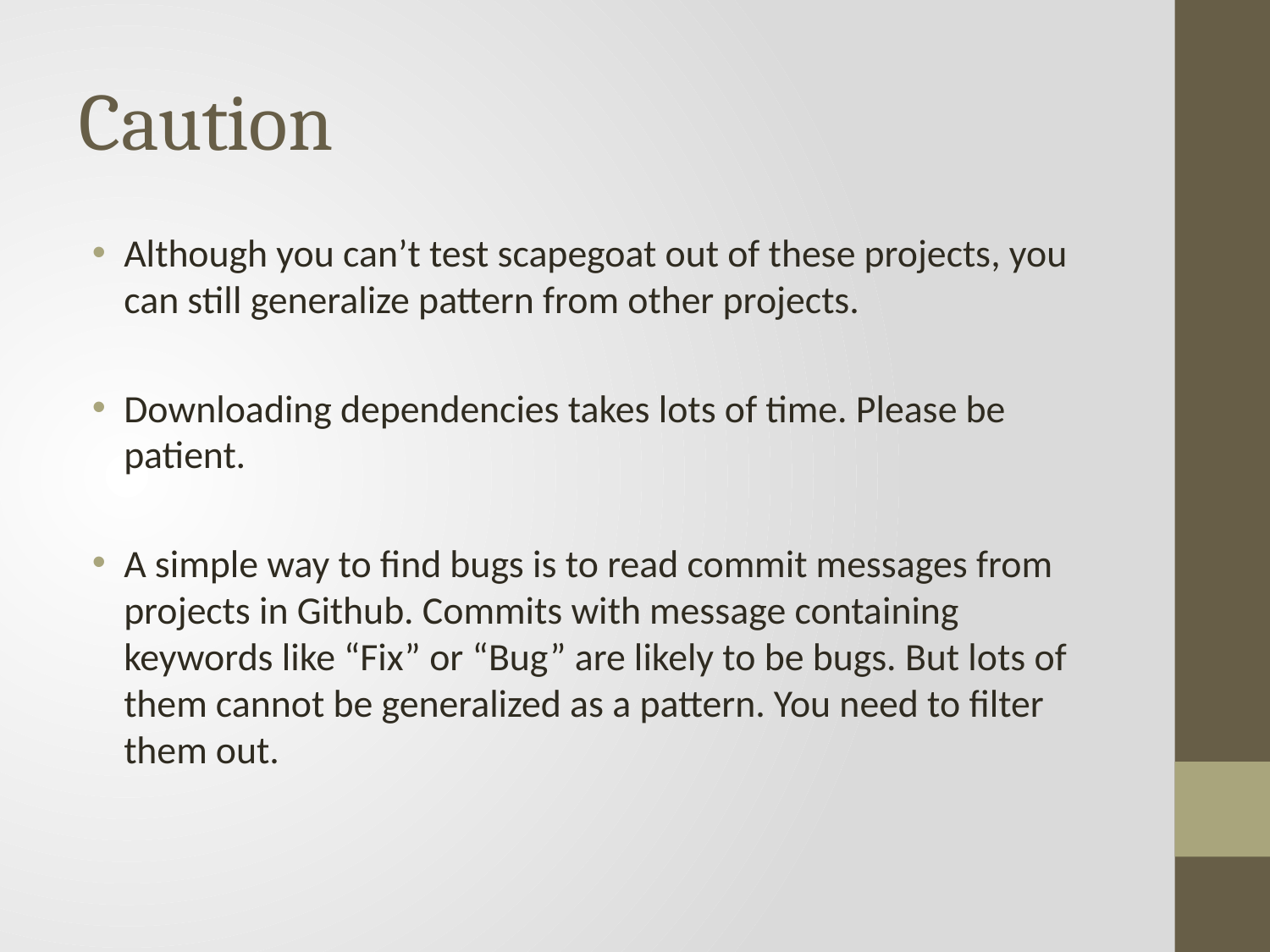

# Caution
Although you can’t test scapegoat out of these projects, you can still generalize pattern from other projects.

Downloading dependencies takes lots of time. Please be patient.

A simple way to find bugs is to read commit messages from projects in Github. Commits with message containing keywords like “Fix” or “Bug” are likely to be bugs. But lots of them cannot be generalized as a pattern. You need to filter them out.